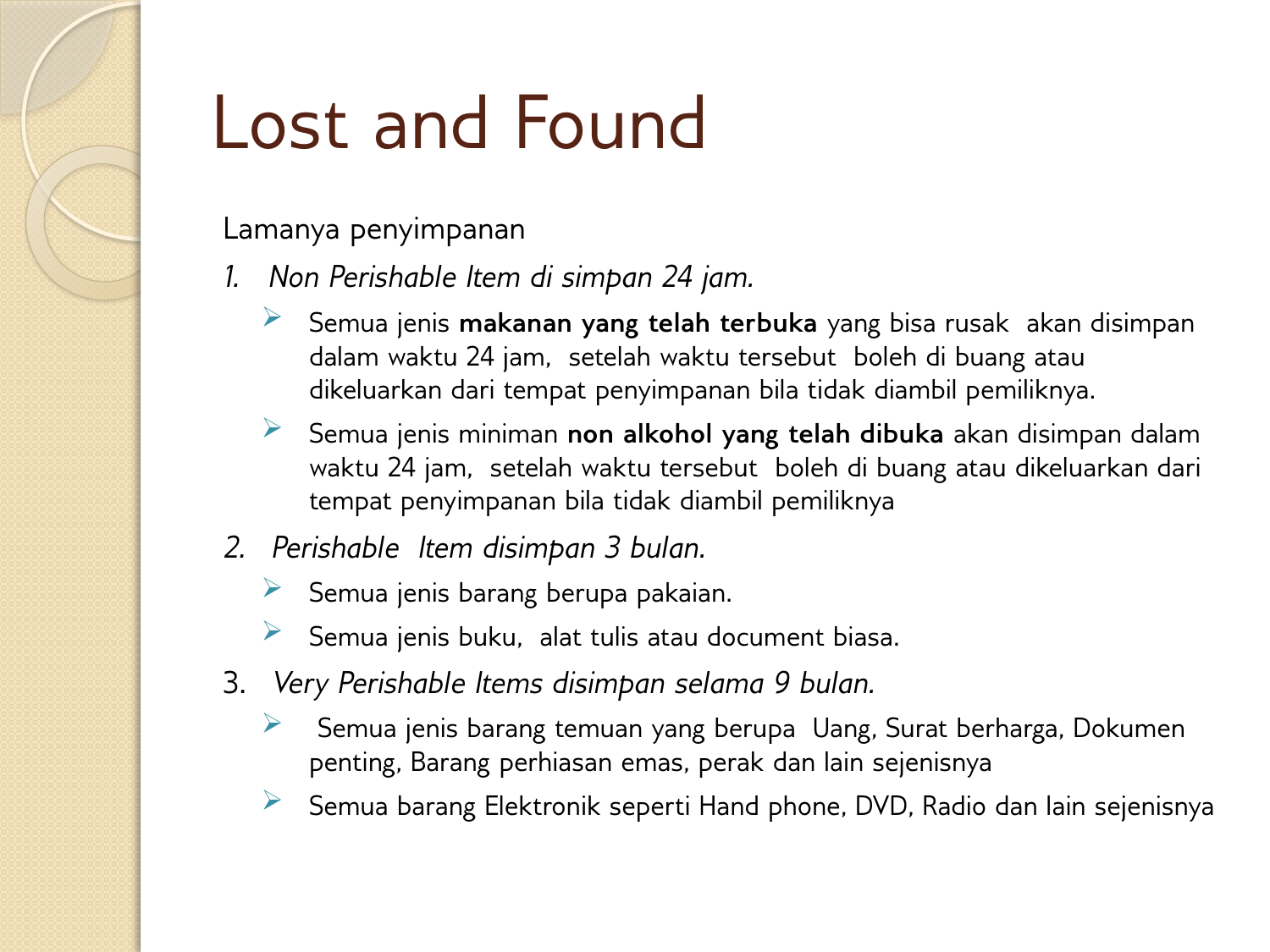

# Lost and Found
Lamanya penyimpanan
1.   Non Perishable Item di simpan 24 jam.
Semua jenis makanan yang telah terbuka yang bisa rusak  akan disimpan dalam waktu 24 jam,  setelah waktu tersebut  boleh di buang atau dikeluarkan dari tempat penyimpanan bila tidak diambil pemiliknya.
Semua jenis miniman non alkohol yang telah dibuka akan disimpan dalam waktu 24 jam,  setelah waktu tersebut  boleh di buang atau dikeluarkan dari tempat penyimpanan bila tidak diambil pemiliknya
2.	Perishable  Item disimpan 3 bulan.
Semua jenis barang berupa pakaian.
Semua jenis buku,  alat tulis atau document biasa.
3.	Very Perishable Items disimpan selama 9 bulan.
 Semua jenis barang temuan yang berupa  Uang, Surat berharga, Dokumen penting, Barang perhiasan emas, perak dan lain sejenisnya
Semua barang Elektronik seperti Hand phone, DVD, Radio dan lain sejenisnya